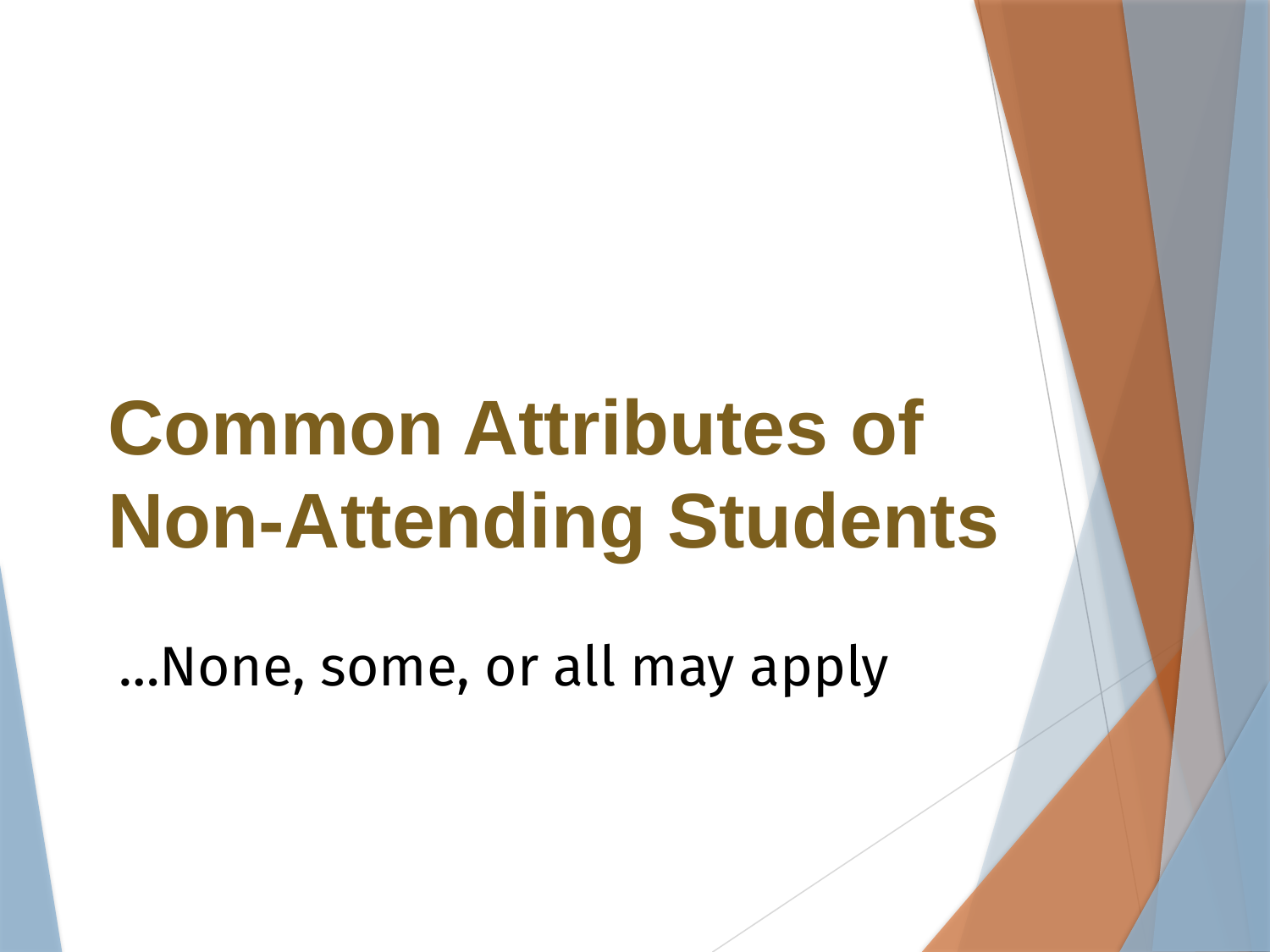

# Common Attributes of Non-Attending Students
…None, some, or all may apply